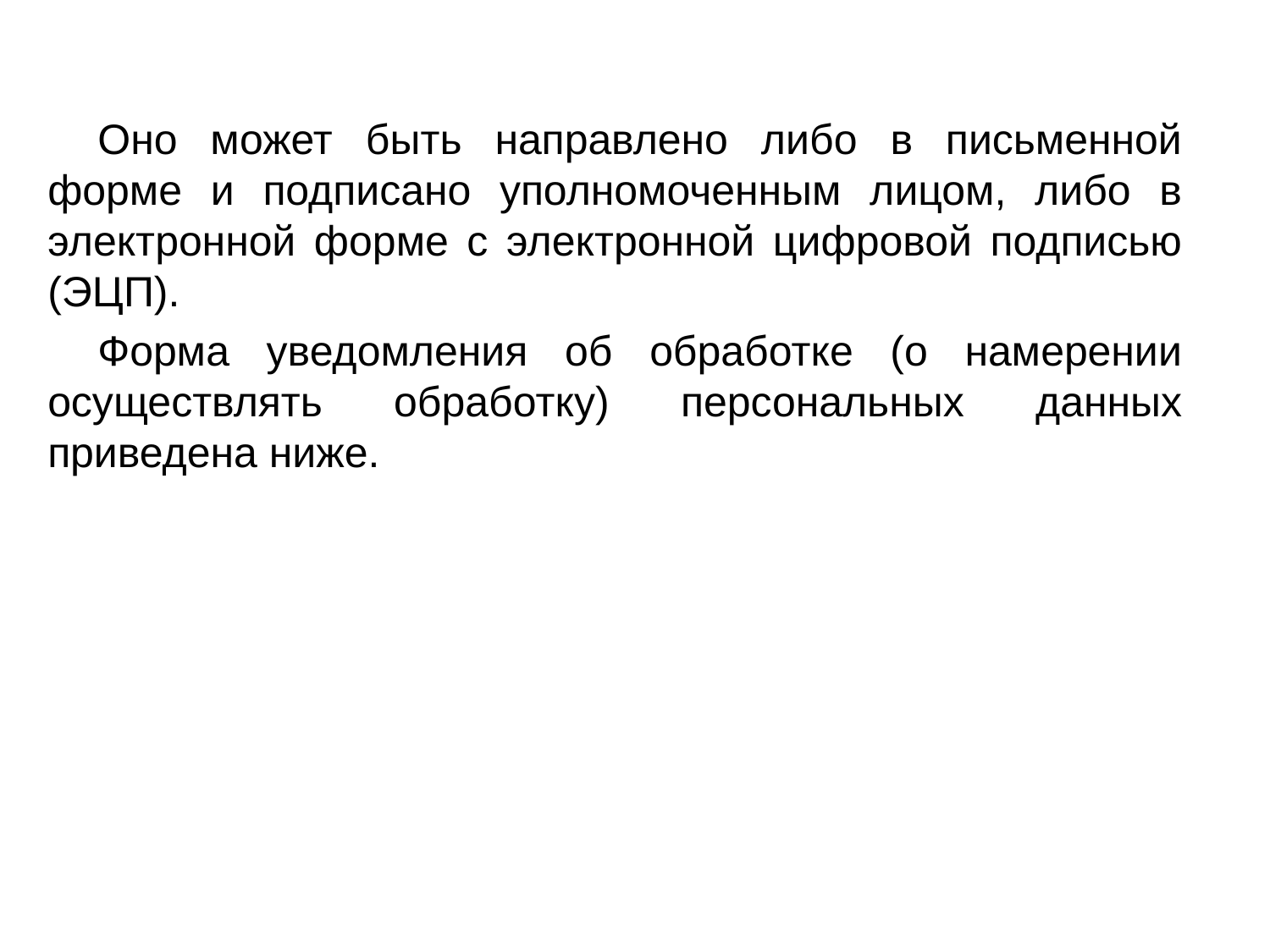

Оно может быть направлено либо в письменной форме и подписано уполномоченным лицом, либо в электронной форме с электронной цифровой подписью (ЭЦП).
Форма уведомления об обработке (о намерении осуществлять обработку) персональных данных приведена ниже.